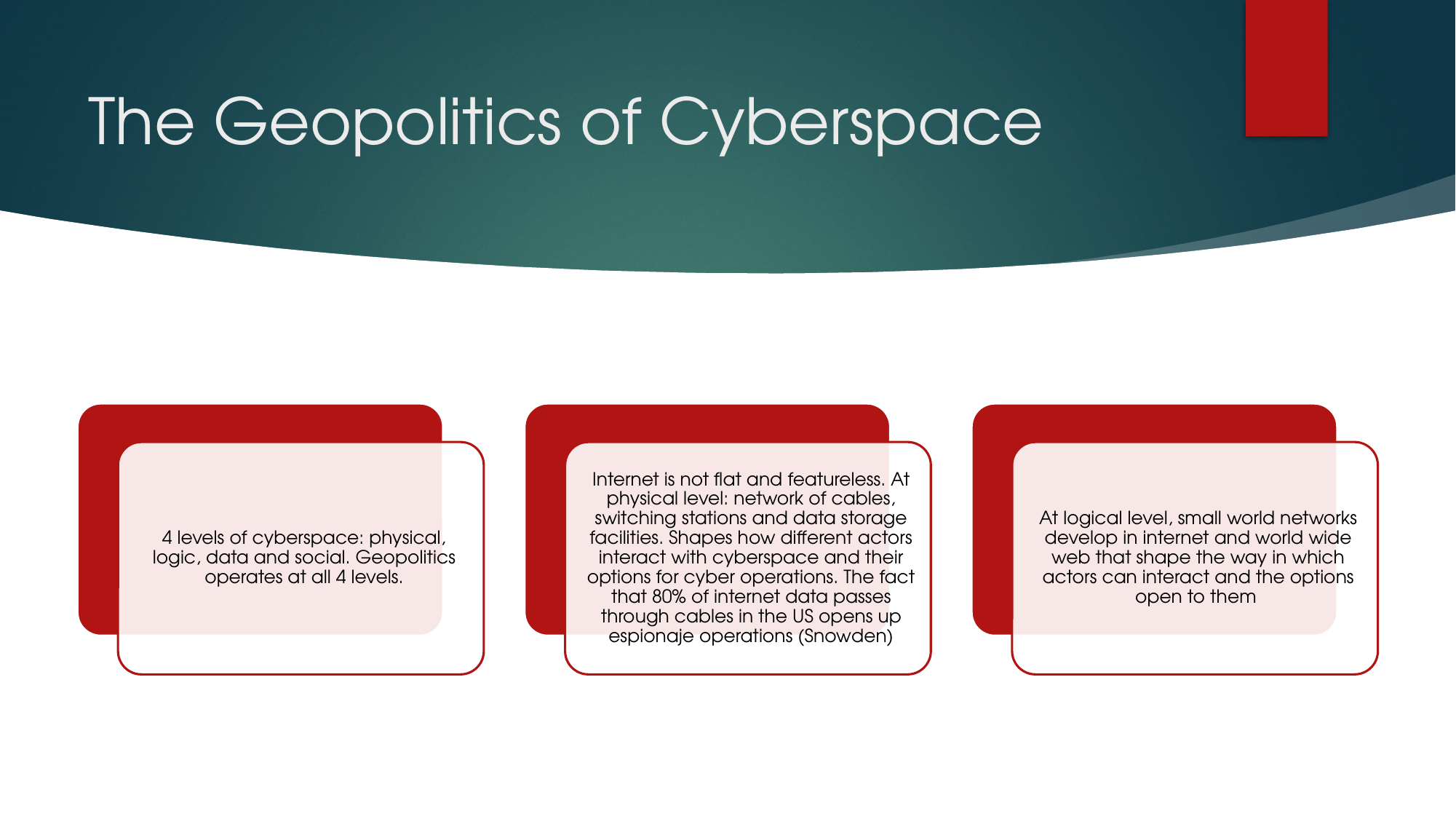

# The Geopolitics of Cyberspace

4 levels of cyberspace: physical, logic, data and social. Geopolitics operates at all 4 levels.
Internet is not flat and featureless. At physical level: network of cables, switching stations and data storage facilities. Shapes how different actors interact with cyberspace and their options for cyber operations. The fact that 80% of internet data passes through cables in the US opens up espionaje operations (Snowden)
At logical level, small world networks develop in internet and world wide web that shape the way in which actors can interact and the options open to them